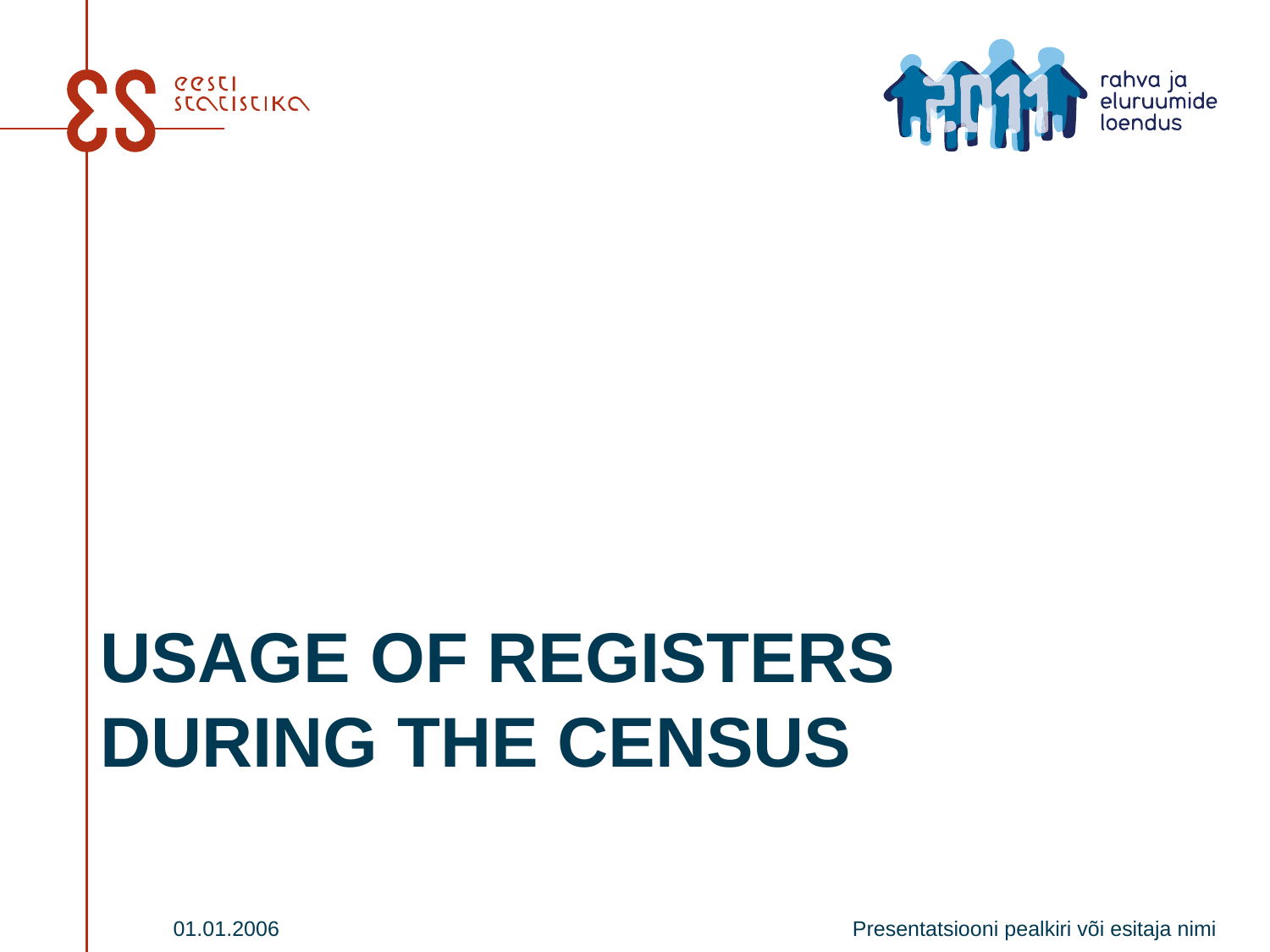

# Usage of registers during the census
01.01.2006